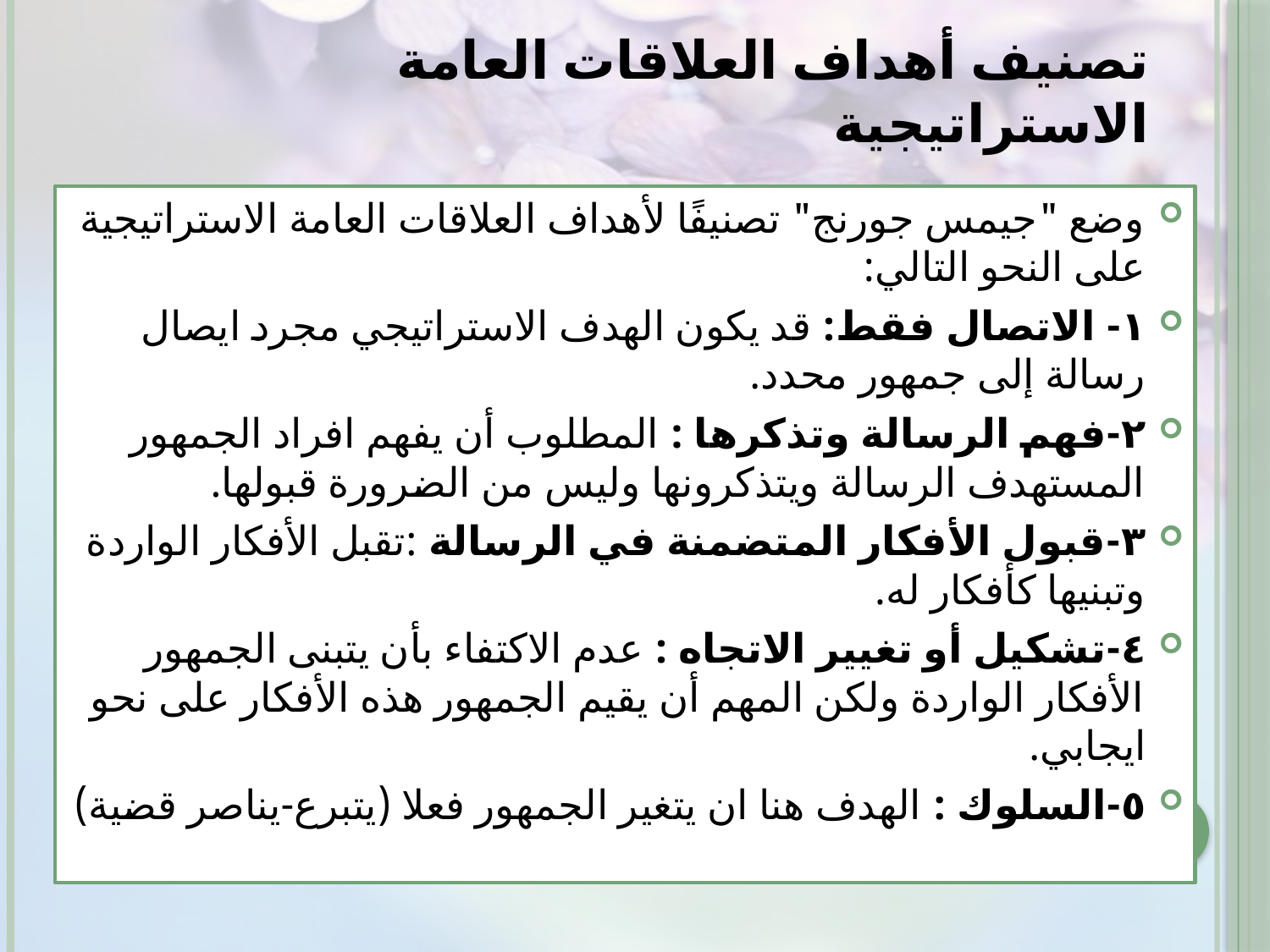

# تصنيف أهداف العلاقات العامة الاستراتيجية
وضع "جيمس جورنج" تصنيفًا لأهداف العلاقات العامة الاستراتيجية على النحو التالي:
١- الاتصال فقط: قد يكون الهدف الاستراتيجي مجرد ايصال رسالة إلى جمهور محدد.
٢-فهم الرسالة وتذكرها : المطلوب أن يفهم افراد الجمهور المستهدف الرسالة ويتذكرونها وليس من الضرورة قبولها.
٣-قبول الأفكار المتضمنة في الرسالة :تقبل الأفكار الواردة وتبنيها كأفكار له.
٤-تشكيل أو تغيير الاتجاه : عدم الاكتفاء بأن يتبنى الجمهور الأفكار الواردة ولكن المهم أن يقيم الجمهور هذه الأفكار على نحو ايجابي.
٥-السلوك : الهدف هنا ان يتغير الجمهور فعلا (يتبرع-يناصر قضية)